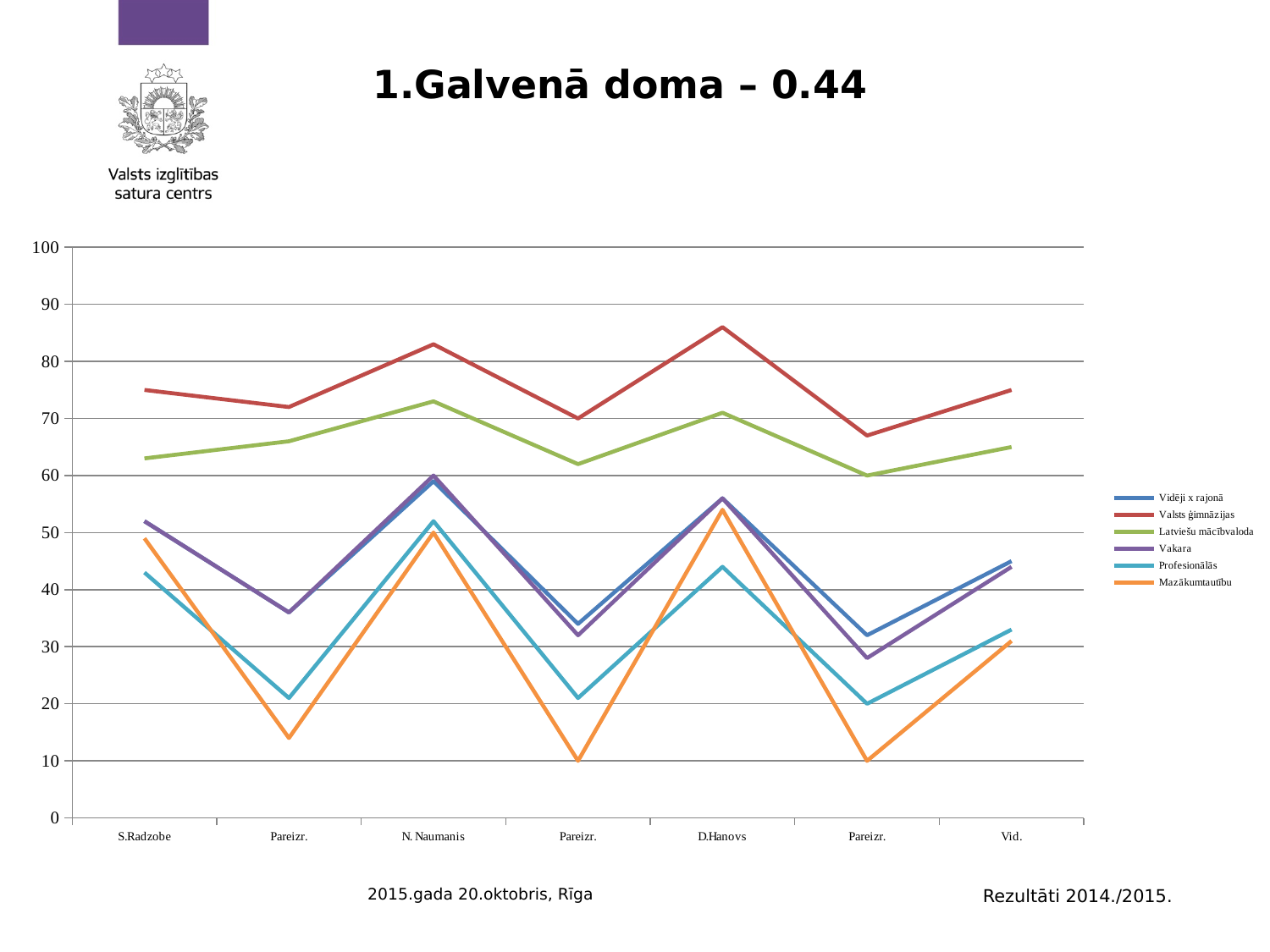

# 1.Galvenā doma – 0.44

### Chart

| Category | Vidēji x rajonā | Valsts ģimnāzijas | Latviešu mācībvaloda | Vakara | Profesionālās | Mazākumtautību |
|---|---|---|---|---|---|---|
| S.Radzobe | 52.0 | 75.0 | 63.0 | 52.0 | 43.0 | 49.0 |
| Pareizr. | 36.0 | 72.0 | 66.0 | 36.0 | 21.0 | 14.0 |
| N. Naumanis | 59.0 | 83.0 | 73.0 | 60.0 | 52.0 | 50.0 |
| Pareizr. | 34.0 | 70.0 | 62.0 | 32.0 | 21.0 | 10.0 |
| D.Hanovs | 56.0 | 86.0 | 71.0 | 56.0 | 44.0 | 54.0 |
| Pareizr. | 32.0 | 67.0 | 60.0 | 28.0 | 20.0 | 10.0 |
| Vid. | 45.0 | 75.0 | 65.0 | 44.0 | 33.0 | 31.0 |
2015.gada 20.oktobris, Rīga
Rezultāti 2014./2015.